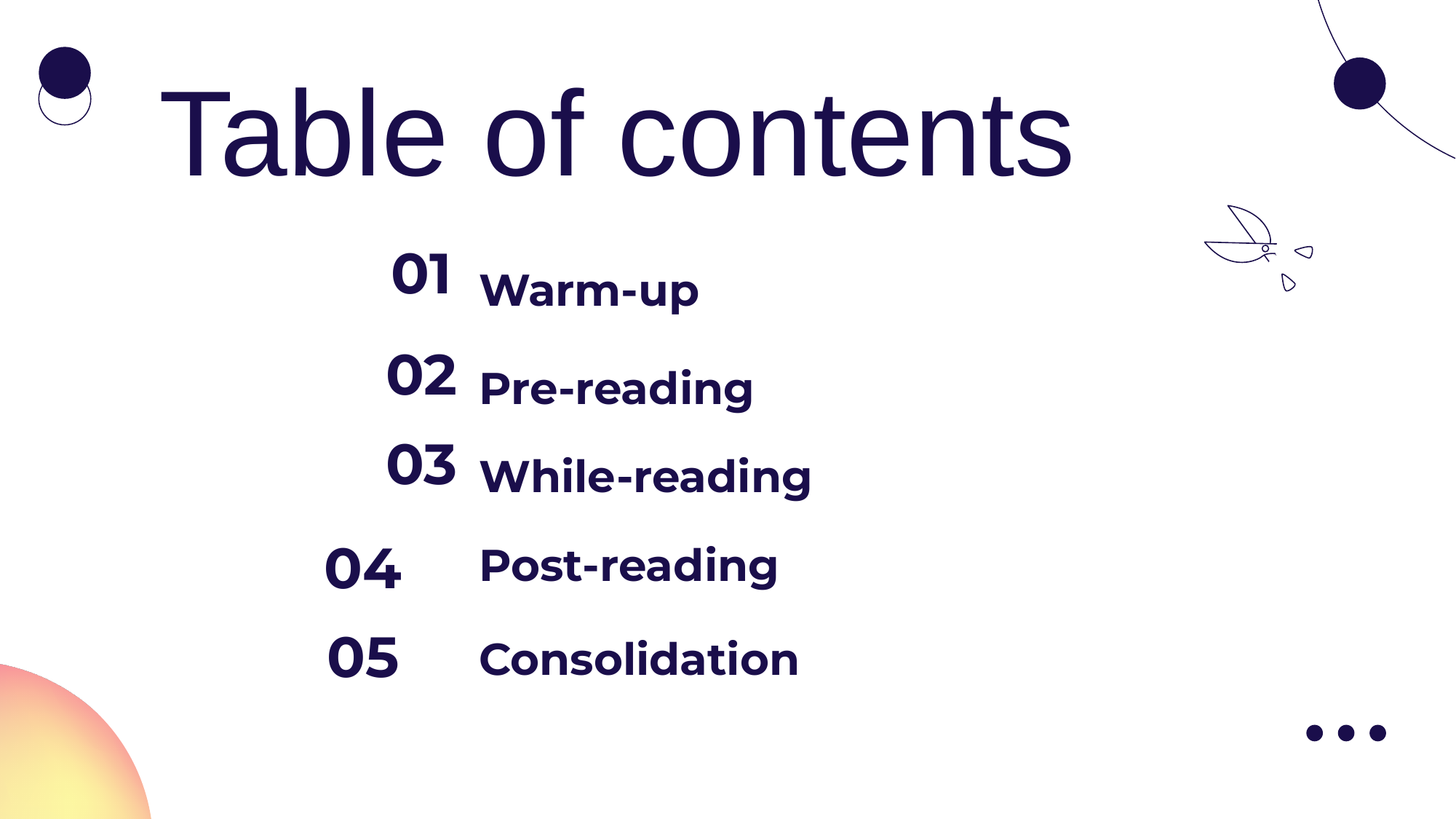

Table of contents

01
Warm-up
02
Pre-reading
03
While-reading
04
Post-reading
05
Consolidation